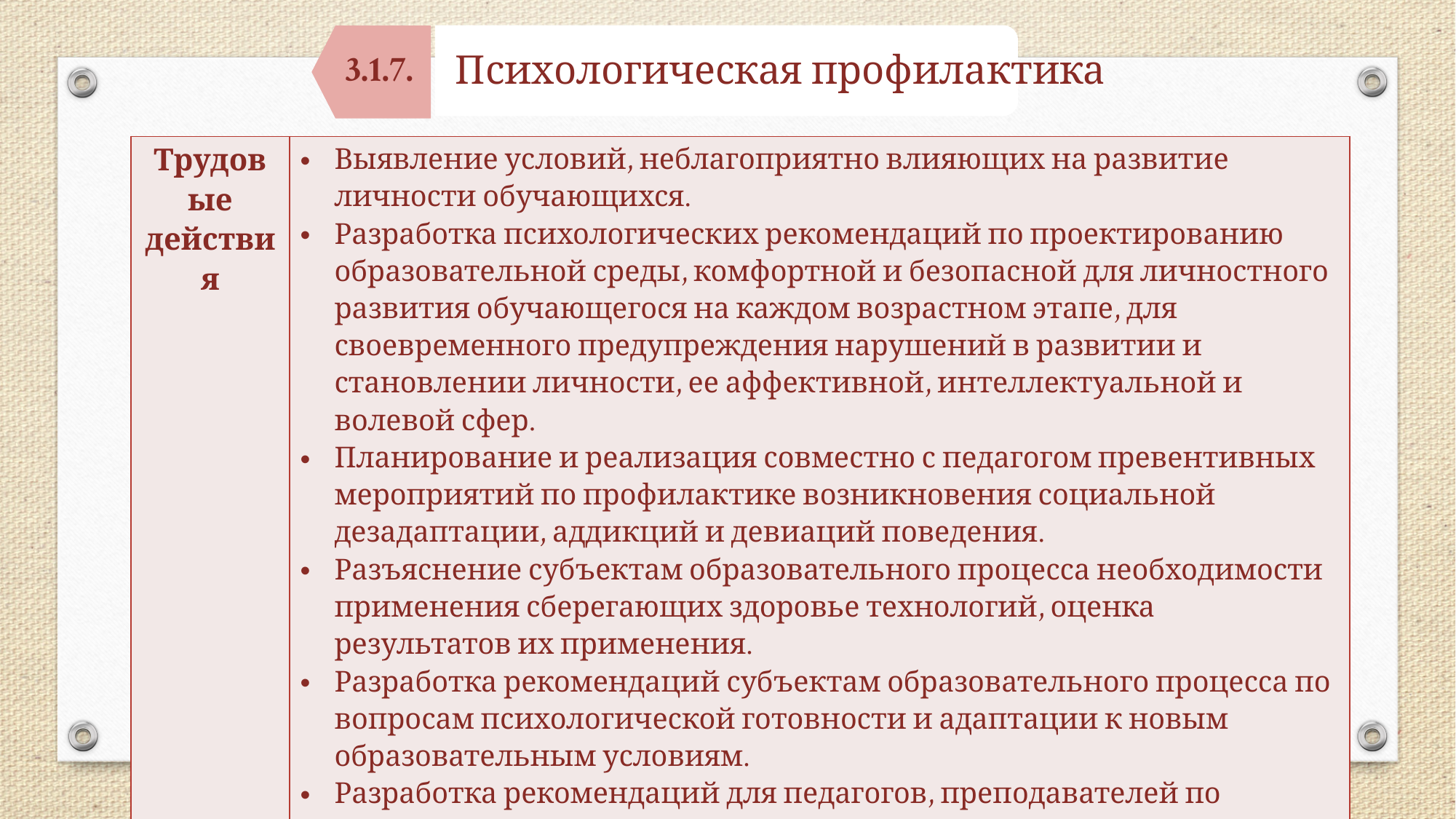

Психологическая профилактика
 3.1.7.
| Трудовые действия | Выявление условий, неблагоприятно влияющих на развитие личности обучающихся. Разработка психологических рекомендаций по проектированию образовательной среды, комфортной и безопасной для личностного развития обучающегося на каждом возрастном этапе, для своевременного предупреждения нарушений в развитии и становлении личности, ее аффективной, интеллектуальной и волевой сфер. Планирование и реализация совместно с педагогом превентивных мероприятий по профилактике возникновения социальной дезадаптации, аддикций и девиаций поведения. Разъяснение субъектам образовательного процесса необходимости применения сберегающих здоровье технологий, оценка результатов их применения. Разработка рекомендаций субъектам образовательного процесса по вопросам психологической готовности и адаптации к новым образовательным условиям. Разработка рекомендаций для педагогов, преподавателей по вопросам социальной интеграции и социализации дезадаптивных обучающихся и воспитанников, обучающихся с девиантными и аддиктивными проявлениями в поведении. |
| --- | --- |